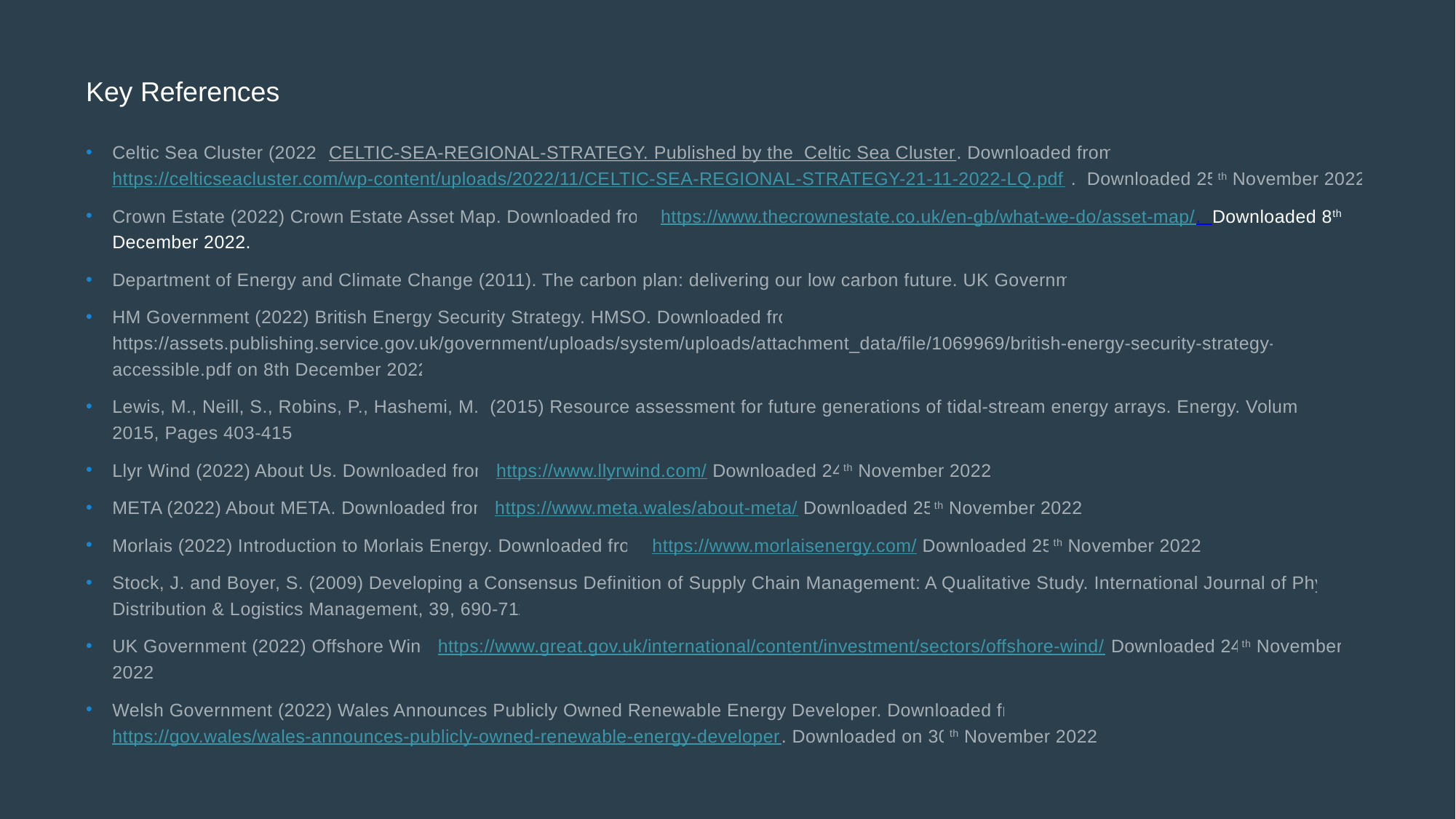

# Key References
Celtic Sea Cluster (2022) CELTIC-SEA-REGIONAL-STRATEGY. Published by the  Celtic Sea Cluster. Downloaded from https://celticseacluster.com/wp-content/uploads/2022/11/CELTIC-SEA-REGIONAL-STRATEGY-21-11-2022-LQ.pdf .  Downloaded 25th November 2022
Crown Estate (2022) Crown Estate Asset Map. Downloaded from https://www.thecrownestate.co.uk/en-gb/what-we-do/asset-map/.  Downloaded 8th December 2022.
Department of Energy and Climate Change (2011). The carbon plan: delivering our low carbon future. UK Government.
HM Government (2022) British Energy Security Strategy. HMSO. Downloaded from https://assets.publishing.service.gov.uk/government/uploads/system/uploads/attachment_data/file/1069969/british-energy-security-strategy-web-accessible.pdf on 8th December 2022.
Lewis, M., Neill, S., Robins, P., Hashemi, M.  (2015) Resource assessment for future generations of tidal-stream energy arrays. Energy. Volume 83, 2015, Pages 403-415.
Llyr Wind (2022) About Us. Downloaded from https://www.llyrwind.com/ Downloaded 24th November 2022.
META (2022) About META. Downloaded from https://www.meta.wales/about-meta/ Downloaded 25th November 2022.
Morlais (2022) Introduction to Morlais Energy. Downloaded from https://www.morlaisenergy.com/ Downloaded 25th November 2022.
Stock, J. and Boyer, S. (2009) Developing a Consensus Definition of Supply Chain Management: A Qualitative Study. International Journal of Physical Distribution & Logistics Management, 39, 690-711.
UK Government (2022) Offshore Wind https://www.great.gov.uk/international/content/investment/sectors/offshore-wind/ Downloaded 24th November 2022
Welsh Government (2022) Wales Announces Publicly Owned Renewable Energy Developer. Downloaded from https://gov.wales/wales-announces-publicly-owned-renewable-energy-developer. Downloaded on 30th November 2022.